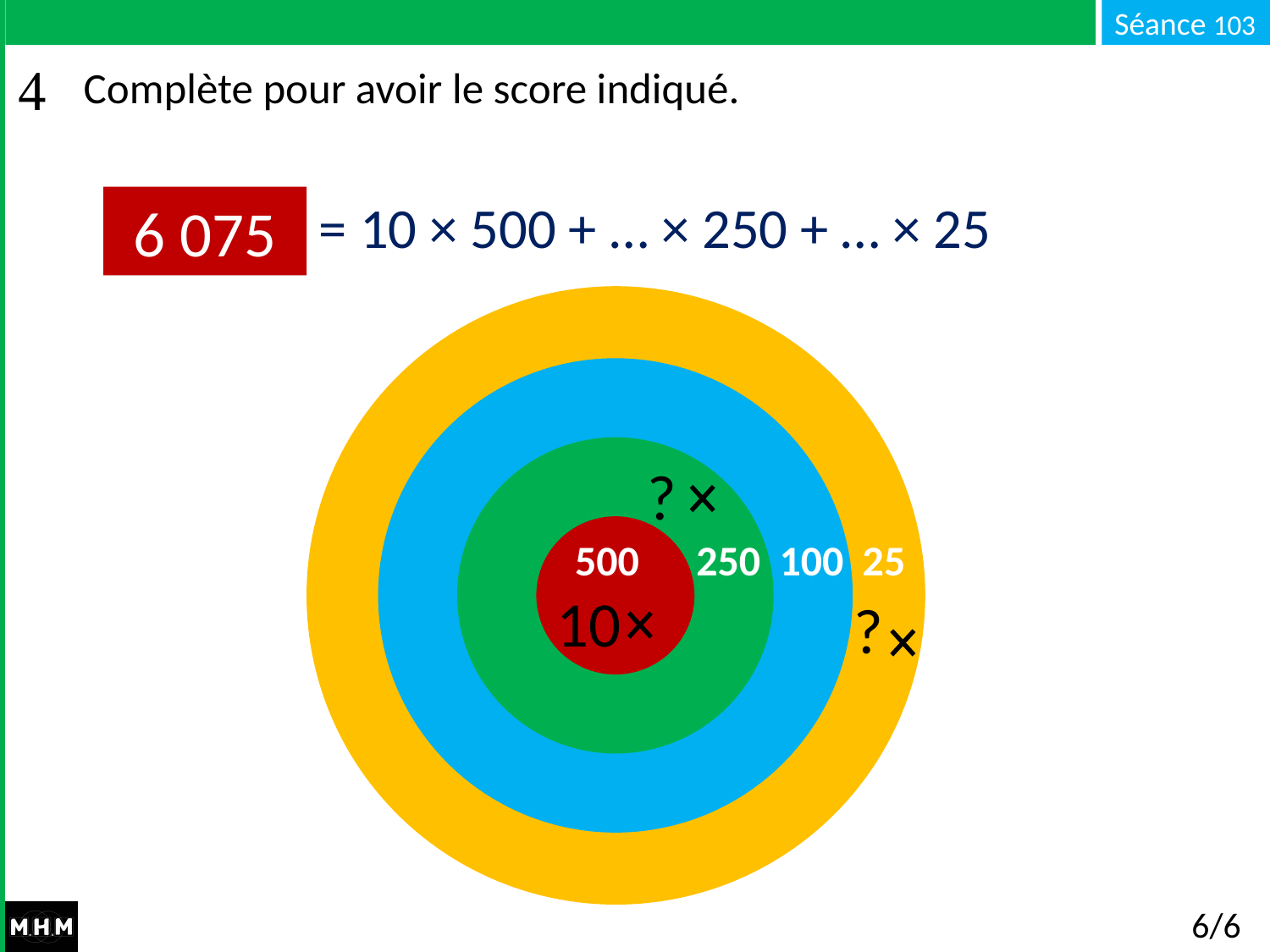

# Complète pour avoir le score indiqué.
= 10 × 500 + … × 250 + … × 25
6 075

 500      250  100  25
?

10

?

6/6